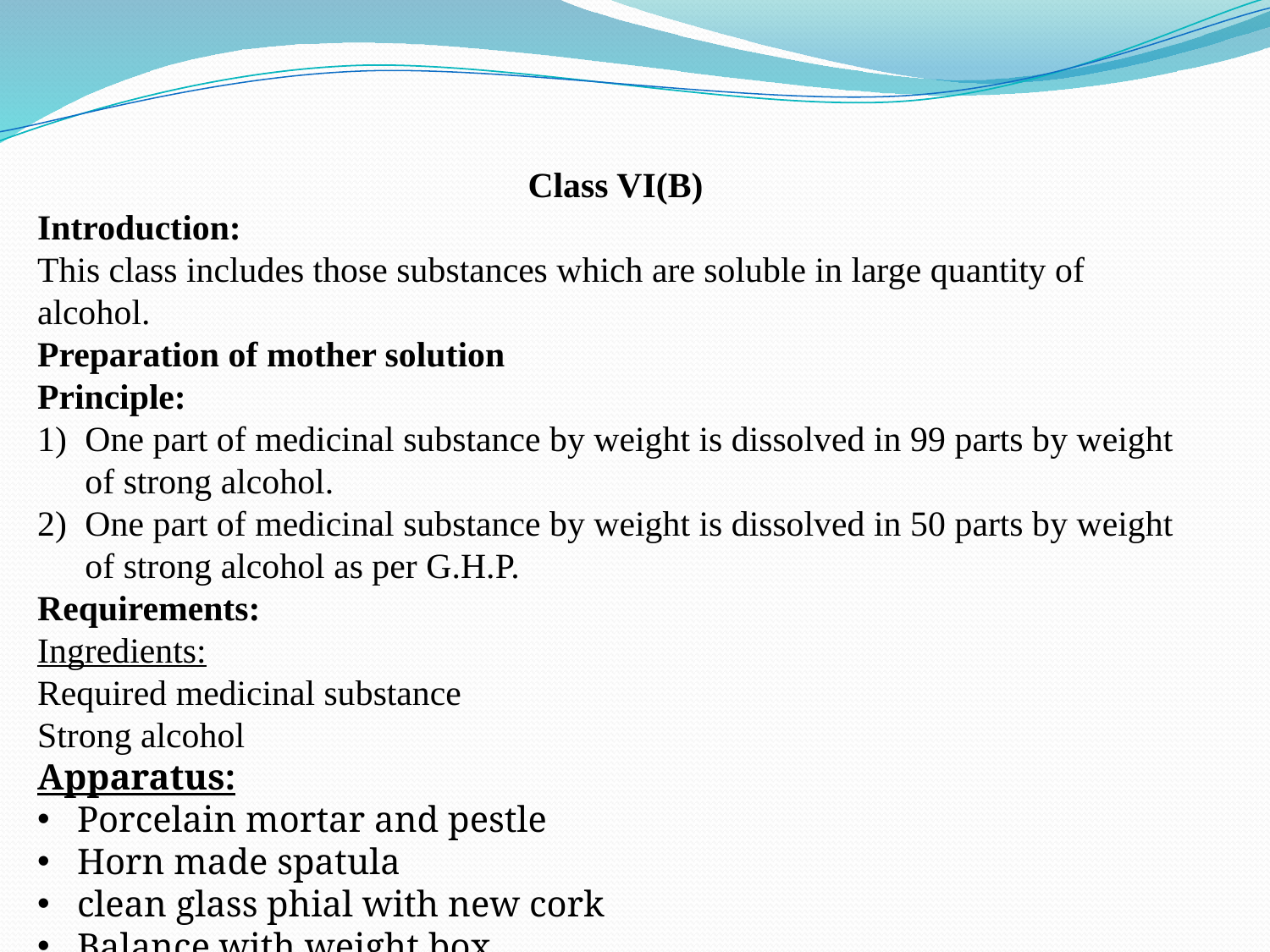

Class VI(B)
Introduction:
This class includes those substances which are soluble in large quantity of alcohol.
Preparation of mother solution
Principle:
One part of medicinal substance by weight is dissolved in 99 parts by weight of strong alcohol.
One part of medicinal substance by weight is dissolved in 50 parts by weight of strong alcohol as per G.H.P.
Requirements:
Ingredients:
Required medicinal substance
Strong alcohol
Apparatus:
Porcelain mortar and pestle
Horn made spatula
clean glass phial with new cork
Balance with weight box